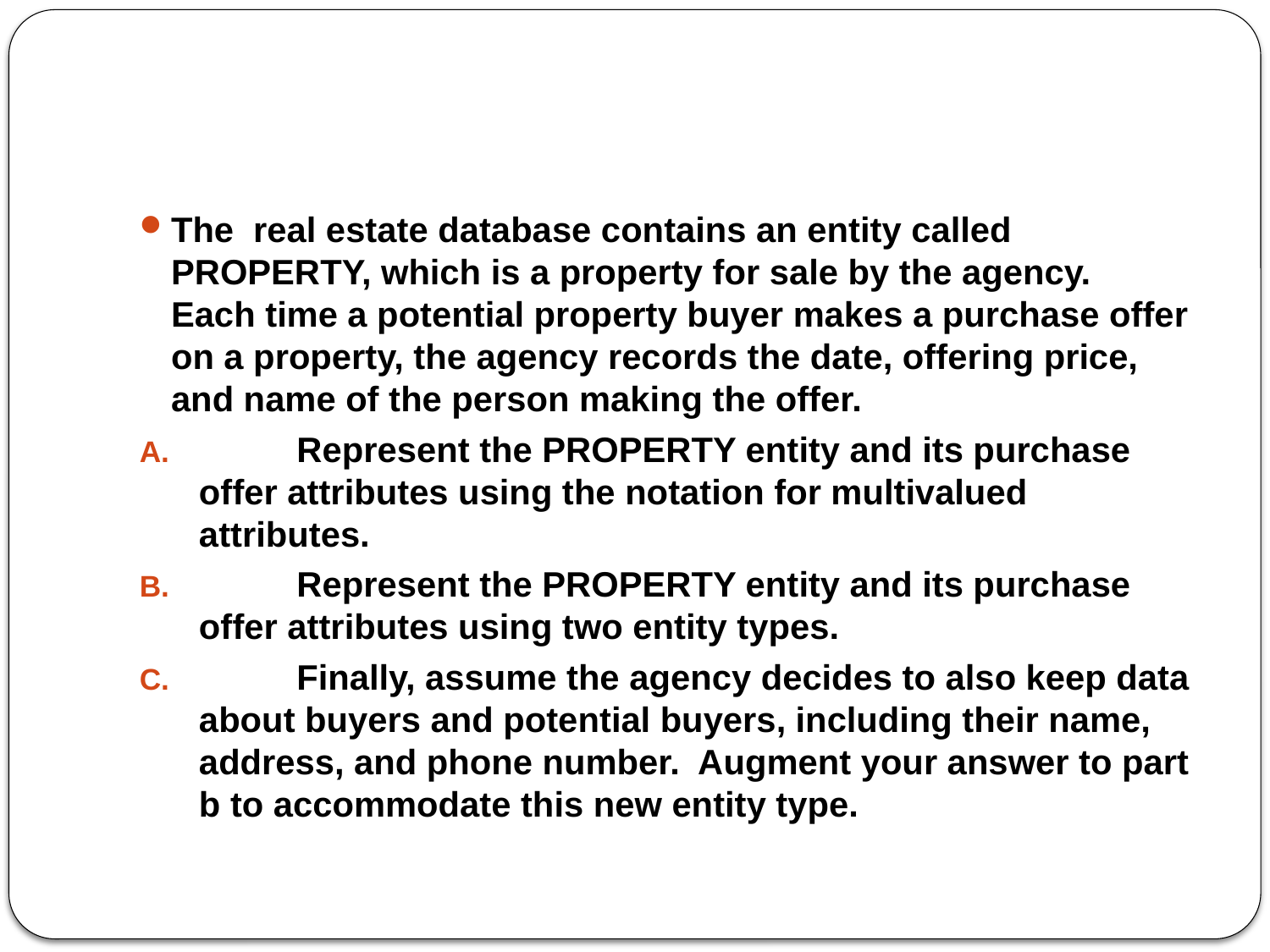

#
The  real estate database contains an entity called PROPERTY, which is a property for sale by the agency.  Each time a potential property buyer makes a purchase offer on a property, the agency records the date, offering price, and name of the person making the offer.
	Represent the PROPERTY entity and its purchase offer attributes using the notation for multivalued attributes.
	Represent the PROPERTY entity and its purchase offer attributes using two entity types.
	Finally, assume the agency decides to also keep data about buyers and potential buyers, including their name, address, and phone number.  Augment your answer to part b to accommodate this new entity type.